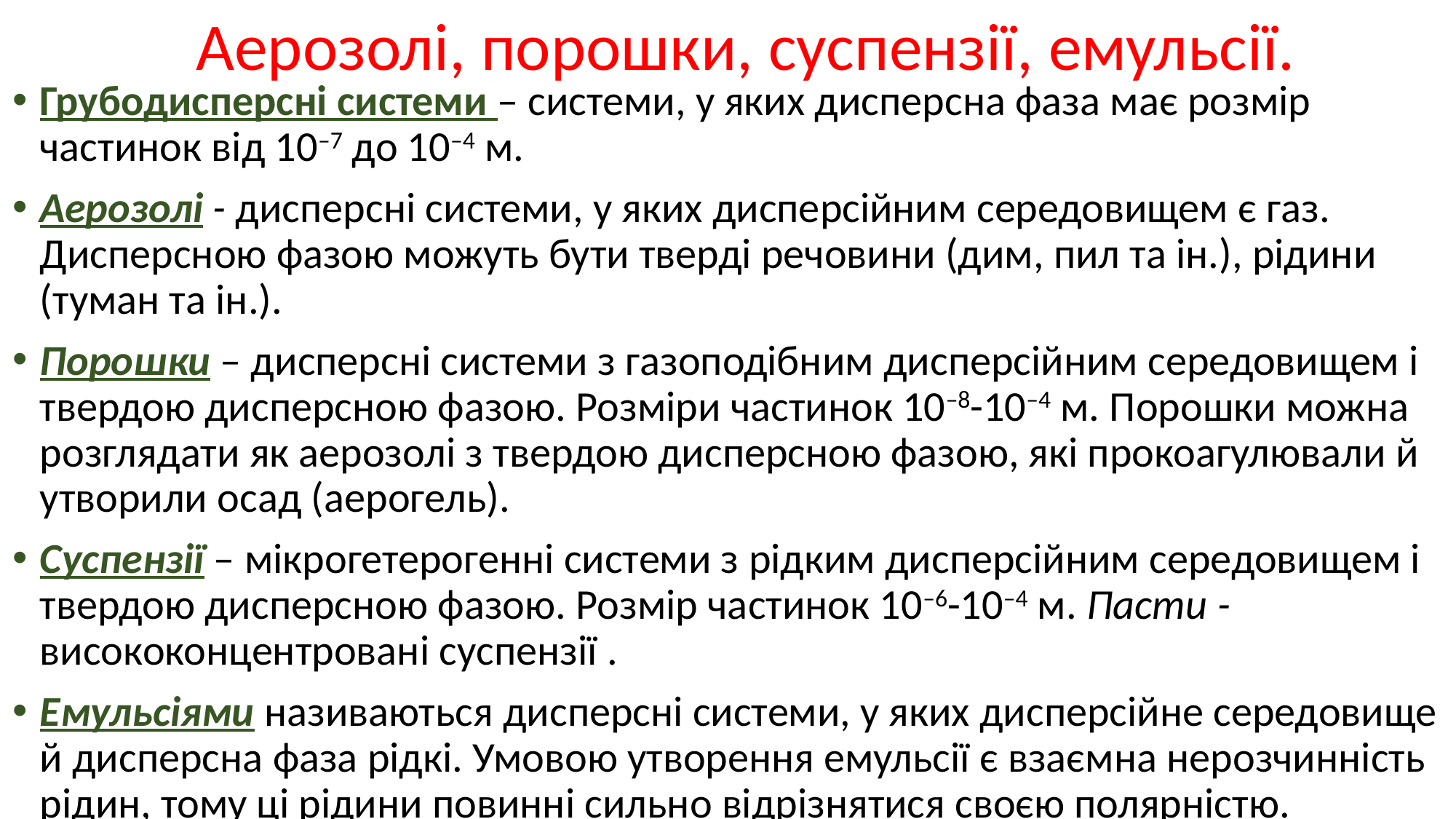

# Аерозолі, порошки, суспензії, емульсії.
Грубодисперсні системи – системи, у яких дисперсна фаза має розмір частинок від 10–7 до 10–4 м.
Аерозолі - дисперсні системи, у яких дисперсійним середовищем є газ. Дисперсною фазою можуть бути тверді речовини (дим, пил та ін.), рідини (туман та ін.).
Порошки – дисперсні системи з газоподібним дисперсійним середовищем і твердою дисперсною фазою. Розміри частинок 10–8-10–4 м. Порошки можна розглядати як аерозолі з твердою дисперсною фазою, які прокоагулювали й утворили осад (аерогель).
Суспензії – мікрогетерогенні системи з рідким дисперсійним середовищем і твердою дисперсною фазою. Розмір частинок 10–6-10–4 м. Пасти - висококонцентровані суспензії .
Емульсіями називаються дисперсні системи, у яких дисперсійне середовище й дисперсна фаза рідкі. Умовою утворення емульсії є взаємна нерозчинність рідин, тому ці рідини повинні сильно відрізнятися своєю полярністю.